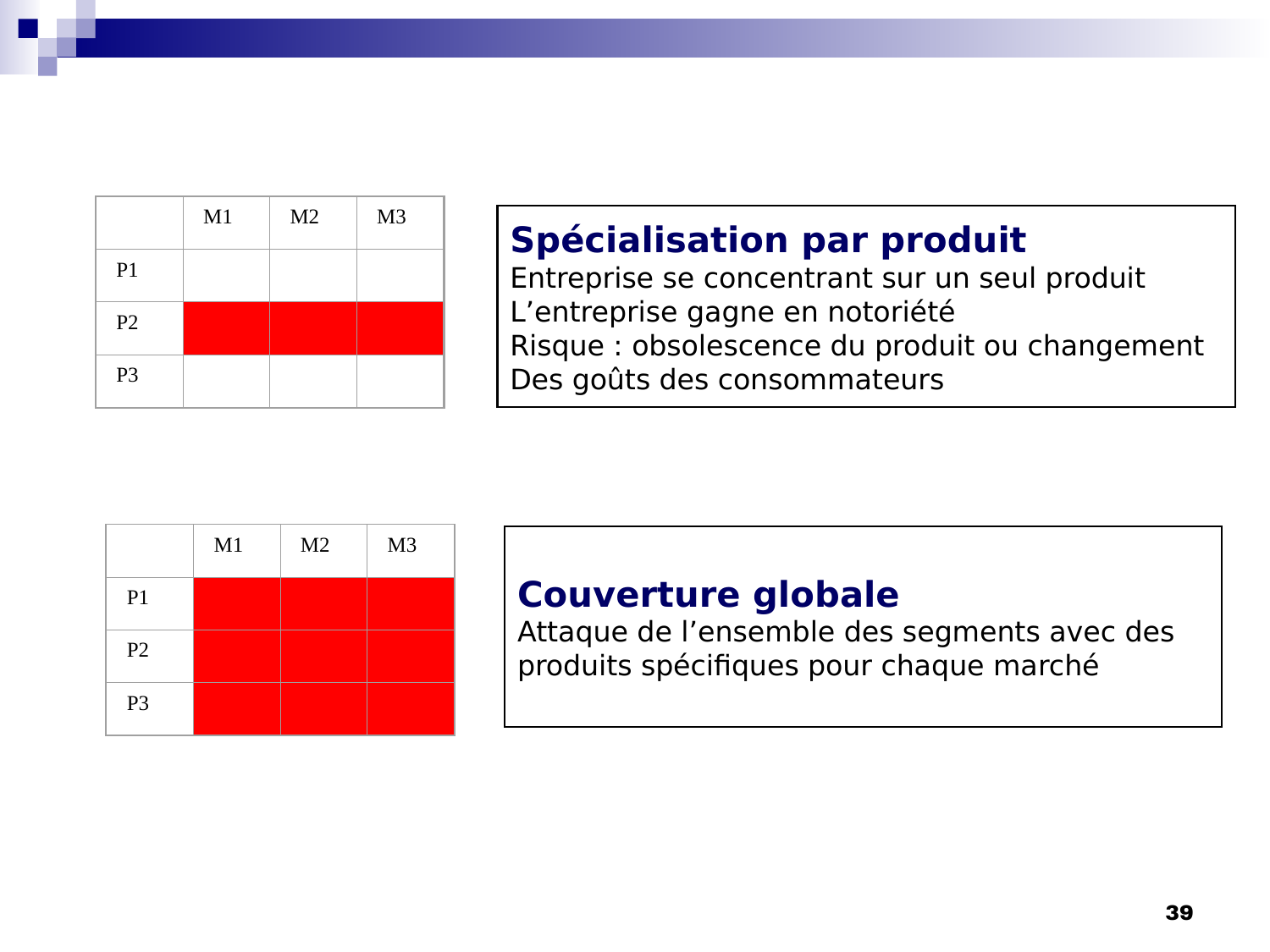

M1

M2

M3

P1

P2

P3

Spécialisation par produit
Entreprise se concentrant sur un seul produit
L’entreprise gagne en notoriété
Risque : obsolescence du produit ou changement
Des goûts des consommateurs

M1

M2

M3

P1

P2

P3

Couverture globale
Attaque de l’ensemble des segments avec des produits spécifiques pour chaque marché
39